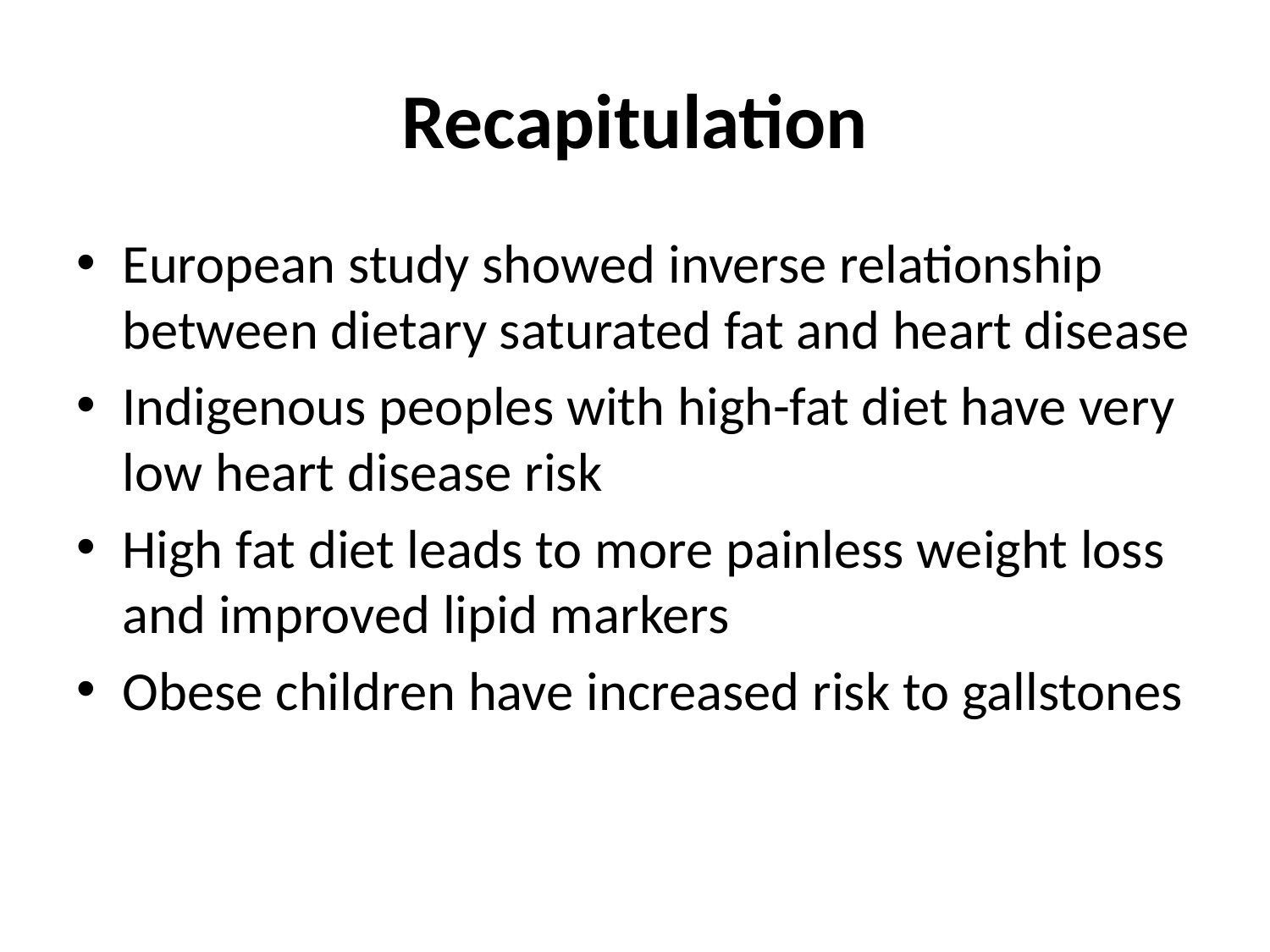

# Recapitulation
European study showed inverse relationship between dietary saturated fat and heart disease
Indigenous peoples with high-fat diet have very low heart disease risk
High fat diet leads to more painless weight loss and improved lipid markers
Obese children have increased risk to gallstones